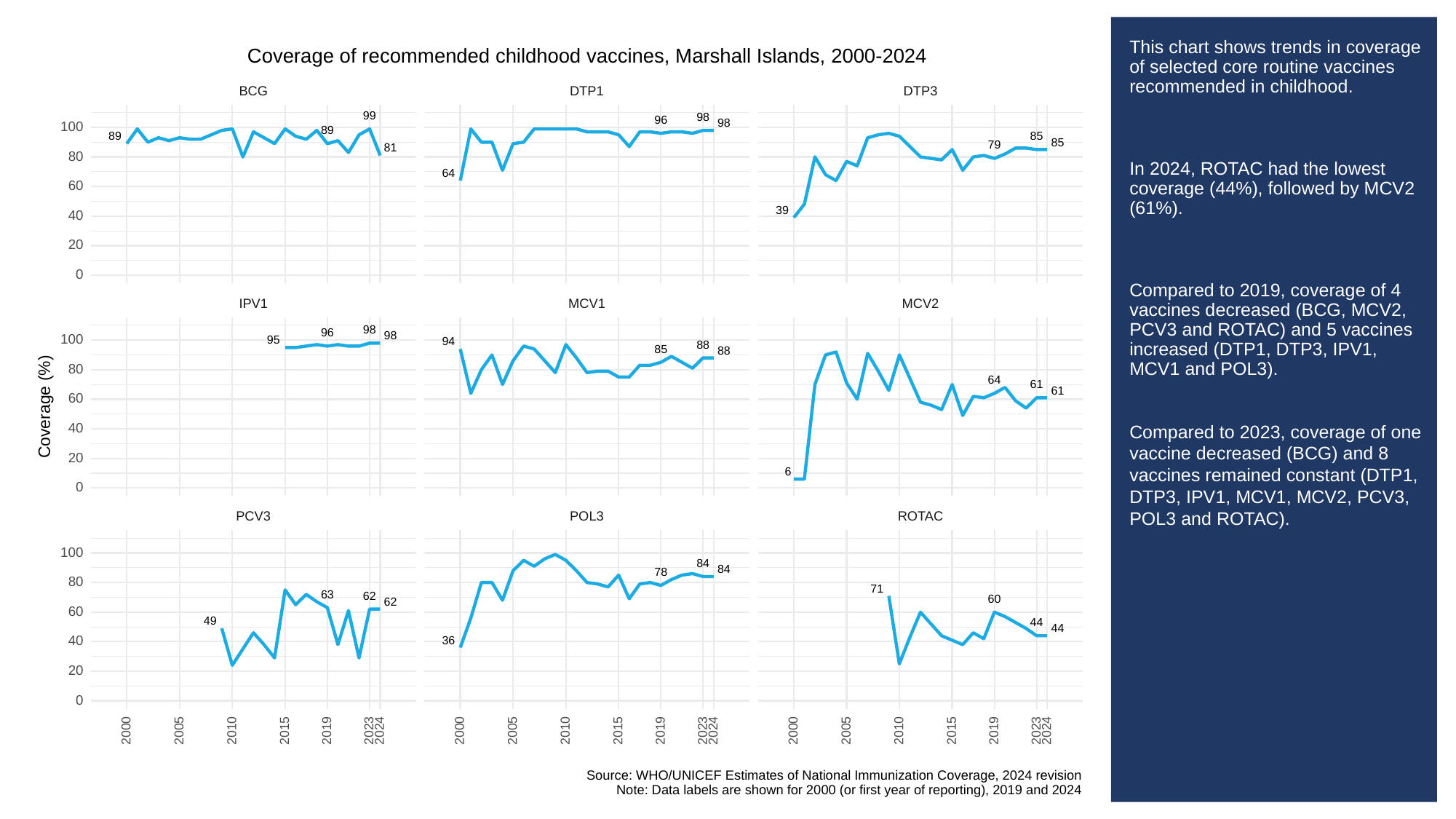

# This chart shows trends in coverage of selected core routine vaccines recommended in childhood.

In 2024, ROTAC had the lowest coverage (44%), followed by MCV2 (61%).

Compared to 2019, coverage of 4 vaccines decreased (BCG, MCV2, PCV3 and ROTAC) and 5 vaccines increased (DTP1, DTP3, IPV1, MCV1 and POL3).

Compared to 2023, coverage of one vaccine decreased (BCG) and 8 vaccines remained constant (DTP1, DTP3, IPV1, MCV1, MCV2, PCV3, POL3 and ROTAC).

Coverage of recommended childhood vaccines, Marshall Islands, 2000-2024
BCG
DTP3
DTP1

99

98
96
98
100
89

89
85

85
79

81
80

64

60

39
40

20

0

MCV1
MCV2
IPV1

98
96
98
100
95
94

88

85
88

80

64
61

61
60
Coverage (%)

40

20

6

0

POL3
PCV3
ROTAC

100

84
84

78
80

71

63
62
60

62
60

49
44
44

36
40

20

0

2023
2023
2023
2000
2005
2010
2015
2019
2024
2000
2005
2010
2015
2019
2024
2000
2005
2010
2015
2019
2024
Source: WHO/UNICEF Estimates of National Immunization Coverage, 2024 revision
Note: Data labels are shown for 2000 (or first year of reporting), 2019 and 2024